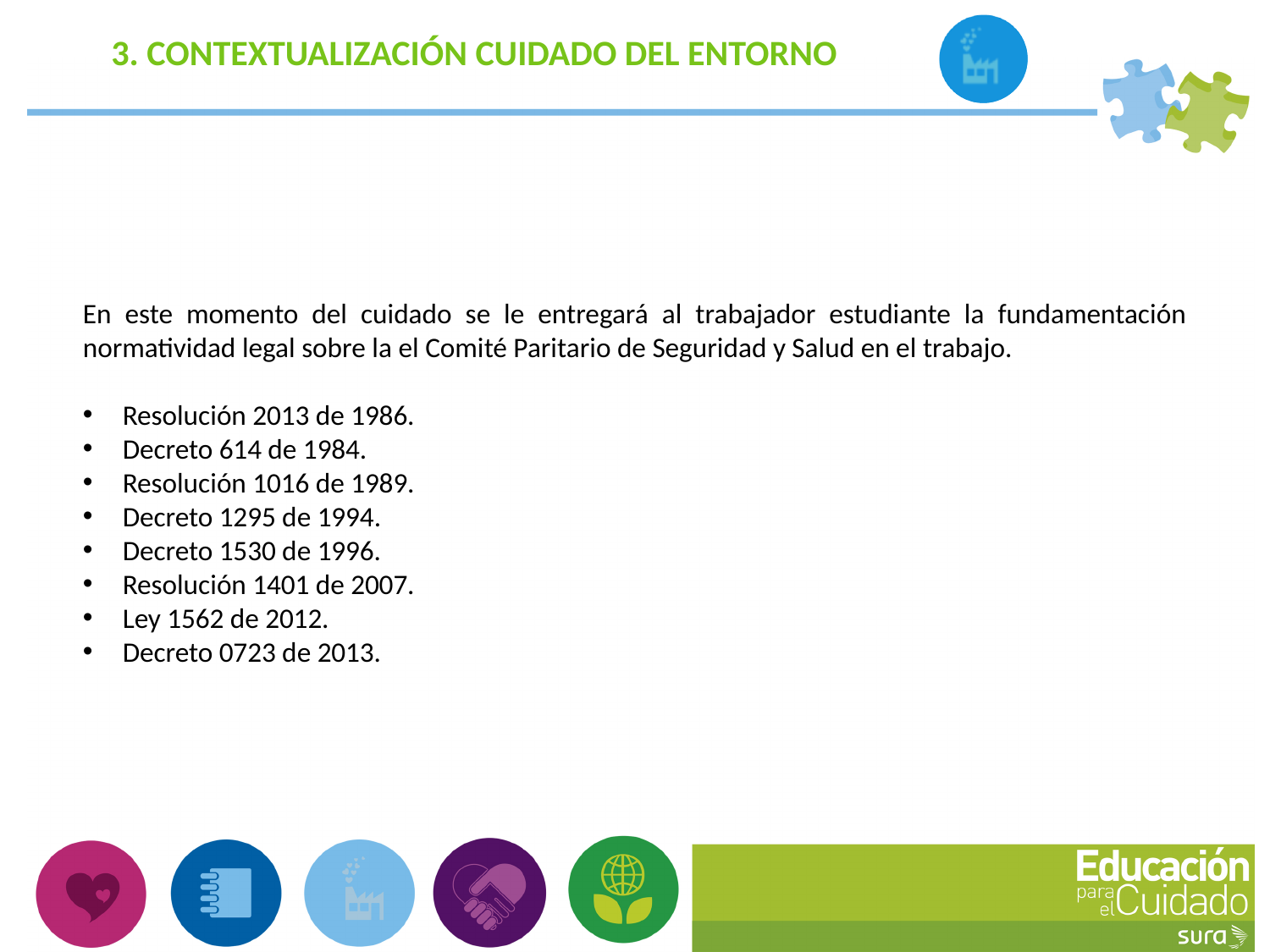

3. CONTEXTUALIZACIÓN CUIDADO DEL ENTORNO

En este momento del cuidado se le entregará al trabajador estudiante la fundamentación normatividad legal sobre la el Comité Paritario de Seguridad y Salud en el trabajo.

Resolución 2013 de 1986.
Decreto 614 de 1984.
Resolución 1016 de 1989.
Decreto 1295 de 1994.
Decreto 1530 de 1996.
Resolución 1401 de 2007.
Ley 1562 de 2012.
Decreto 0723 de 2013.